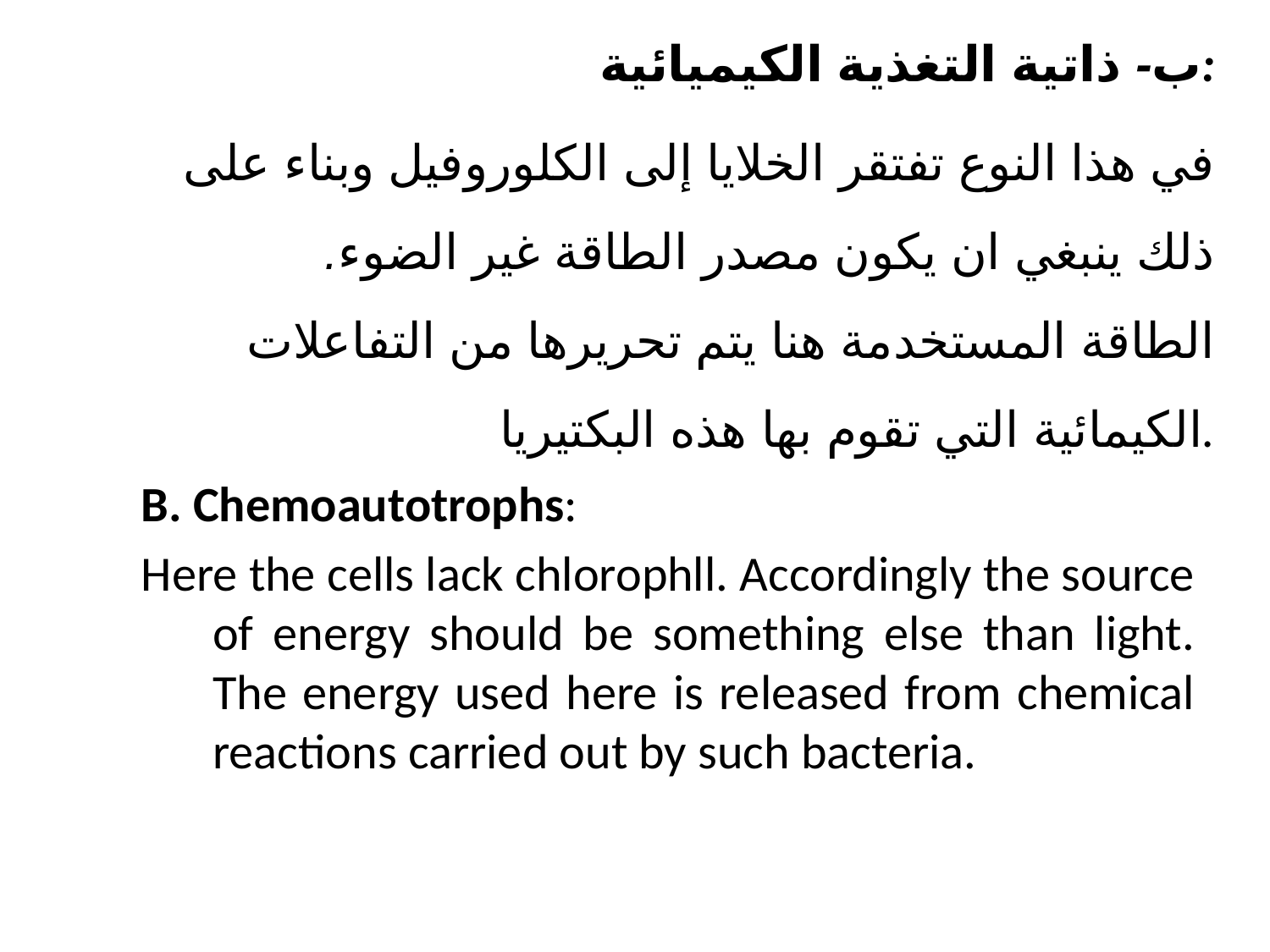

ب- ذاتية التغذية الكيميائية:
في هذا النوع تفتقر الخلايا إلى الكلوروفيل وبناء على ذلك ينبغي ان يكون مصدر الطاقة غير الضوء. الطاقة المستخدمة هنا يتم تحريرها من التفاعلات الكيمائية التي تقوم بها هذه البكتيريا.
B. Chemoautotrophs:
Here the cells lack chlorophll. Accordingly the source of energy should be something else than light. The energy used here is released from chemical reactions carried out by such bacteria.